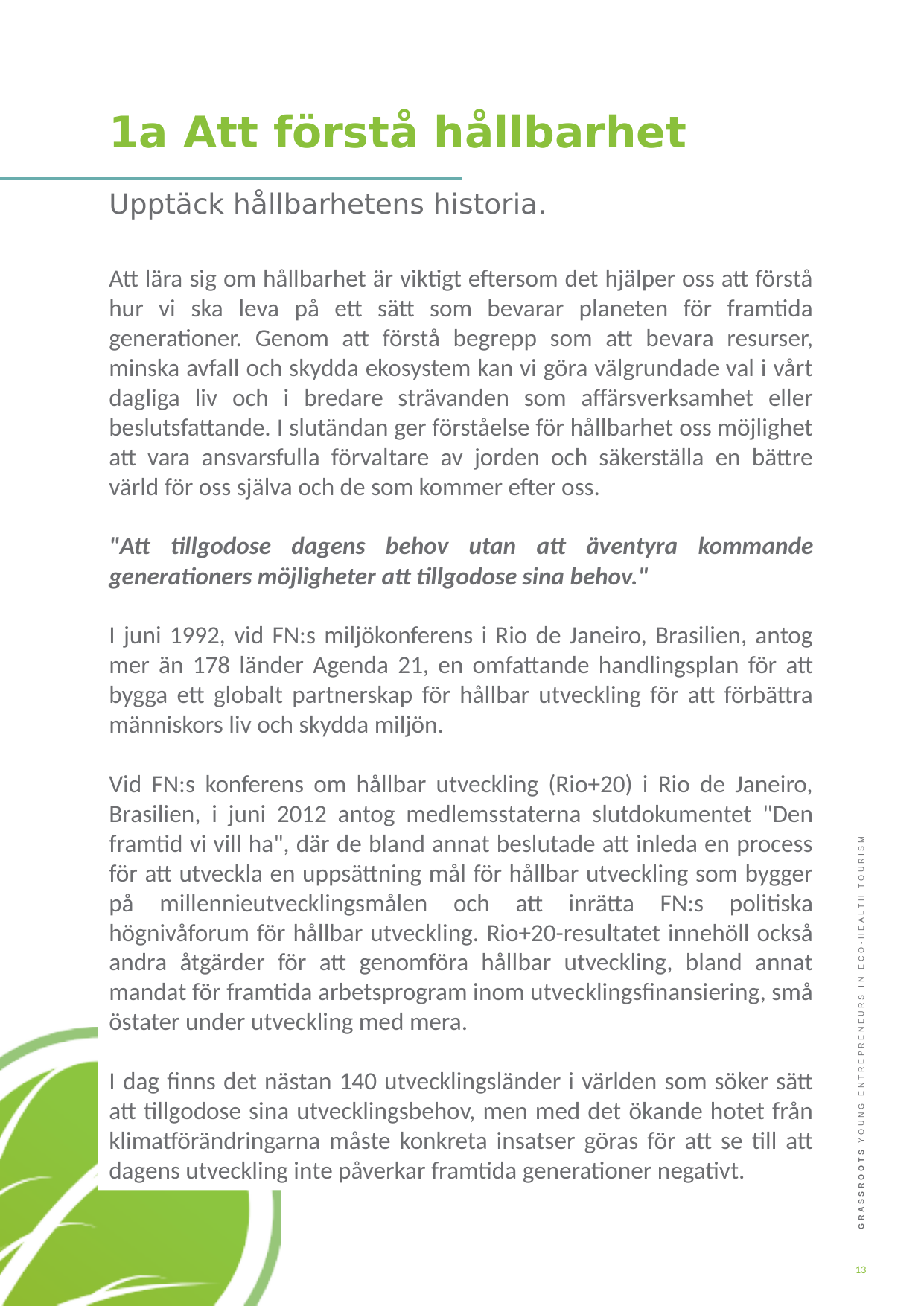

1a Att förstå hållbarhet
Upptäck hållbarhetens historia.
Att lära sig om hållbarhet är viktigt eftersom det hjälper oss att förstå hur vi ska leva på ett sätt som bevarar planeten för framtida generationer. Genom att förstå begrepp som att bevara resurser, minska avfall och skydda ekosystem kan vi göra välgrundade val i vårt dagliga liv och i bredare strävanden som affärsverksamhet eller beslutsfattande. I slutändan ger förståelse för hållbarhet oss möjlighet att vara ansvarsfulla förvaltare av jorden och säkerställa en bättre värld för oss själva och de som kommer efter oss.

"Att tillgodose dagens behov utan att äventyra kommande generationers möjligheter att tillgodose sina behov."

I juni 1992, vid FN:s miljökonferens i Rio de Janeiro, Brasilien, antog mer än 178 länder Agenda 21, en omfattande handlingsplan för att bygga ett globalt partnerskap för hållbar utveckling för att förbättra människors liv och skydda miljön.

Vid FN:s konferens om hållbar utveckling (Rio+20) i Rio de Janeiro, Brasilien, i juni 2012 antog medlemsstaterna slutdokumentet "Den framtid vi vill ha", där de bland annat beslutade att inleda en process för att utveckla en uppsättning mål för hållbar utveckling som bygger på millennieutvecklingsmålen och att inrätta FN:s politiska högnivåforum för hållbar utveckling. Rio+20-resultatet innehöll också andra åtgärder för att genomföra hållbar utveckling, bland annat mandat för framtida arbetsprogram inom utvecklingsfinansiering, små östater under utveckling med mera.

I dag finns det nästan 140 utvecklingsländer i världen som söker sätt att tillgodose sina utvecklingsbehov, men med det ökande hotet från klimatförändringarna måste konkreta insatser göras för att se till att dagens utveckling inte påverkar framtida generationer negativt.
13